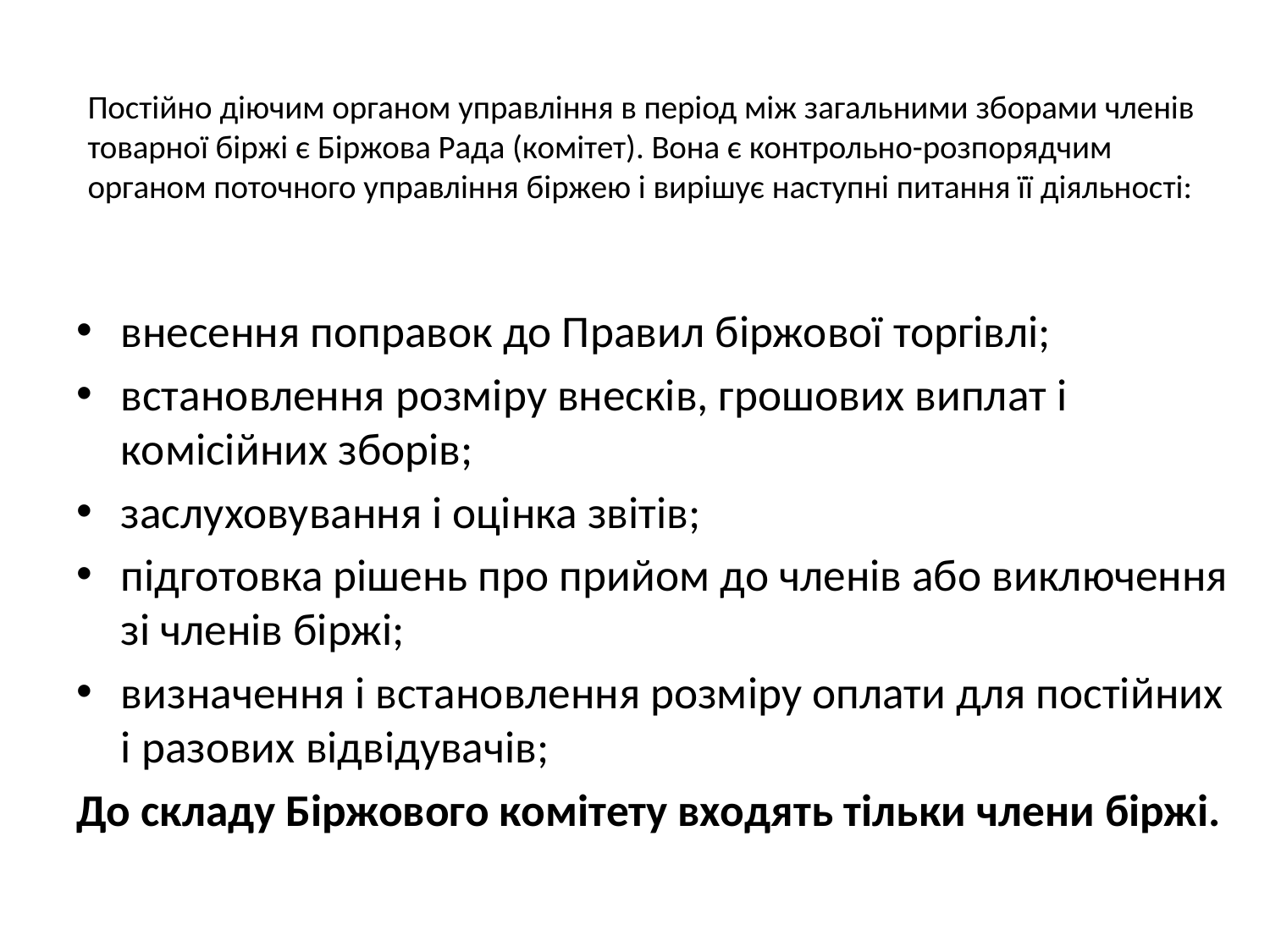

# Постійно діючим органом управління в період між загальними зборами членів товарної біржі є Біржова Рада (комітет). Вона є контрольно-розпорядчим органом поточного управління біржею і вирішує наступні питання її діяльності:
внесення поправок до Правил біржової торгівлі;
встановлення розміру внесків, грошових виплат і комісійних зборів;
заслуховування і оцінка звітів;
підготовка рішень про прийом до членів або виключення зі членів біржі;
визначення і встановлення розміру оплати для постійних і разових відвідувачів;
До складу Біржового комітету входять тільки члени біржі.